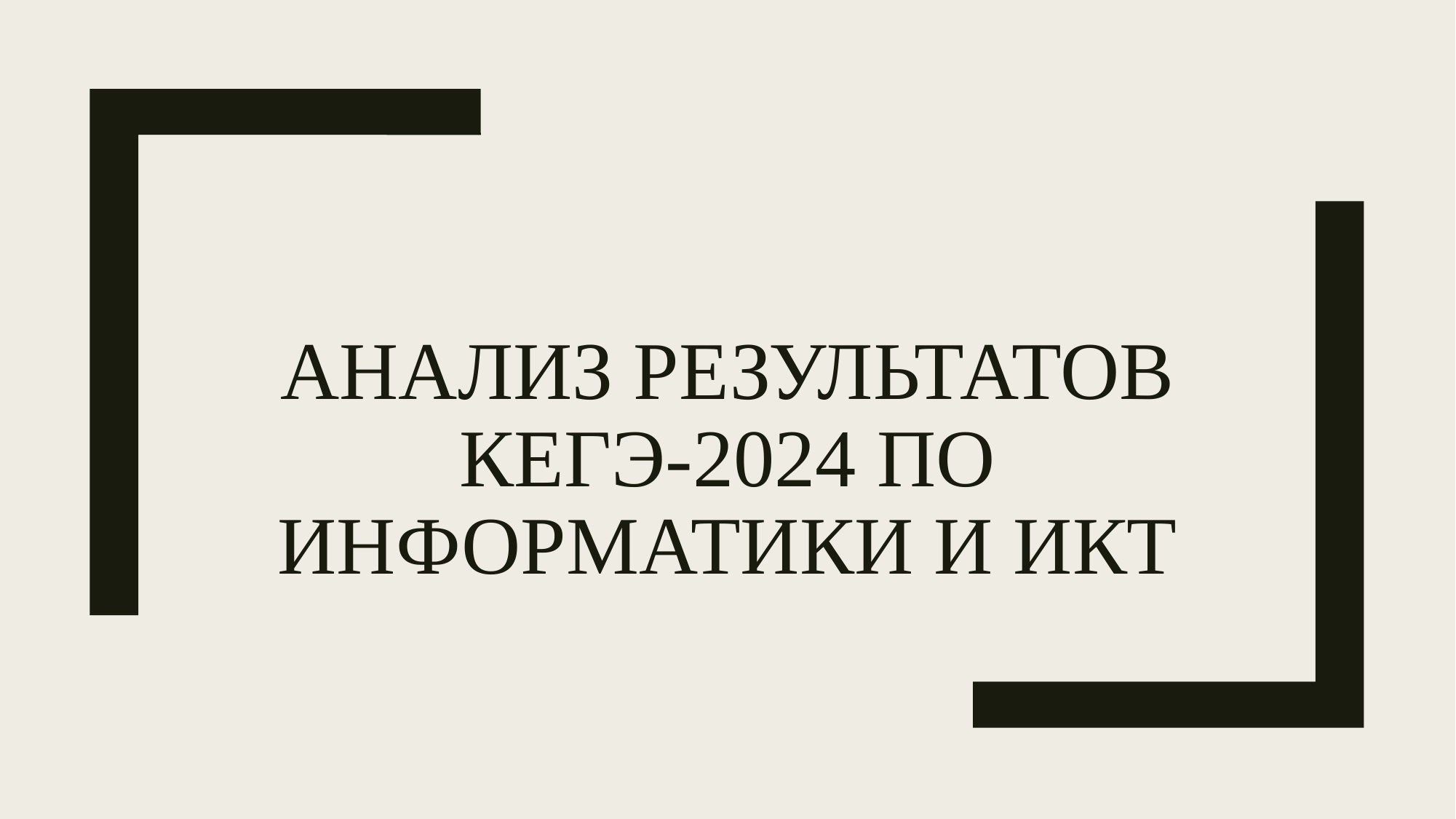

# Анализ результатов КЕГЭ-2024 по информатики и ИКТ